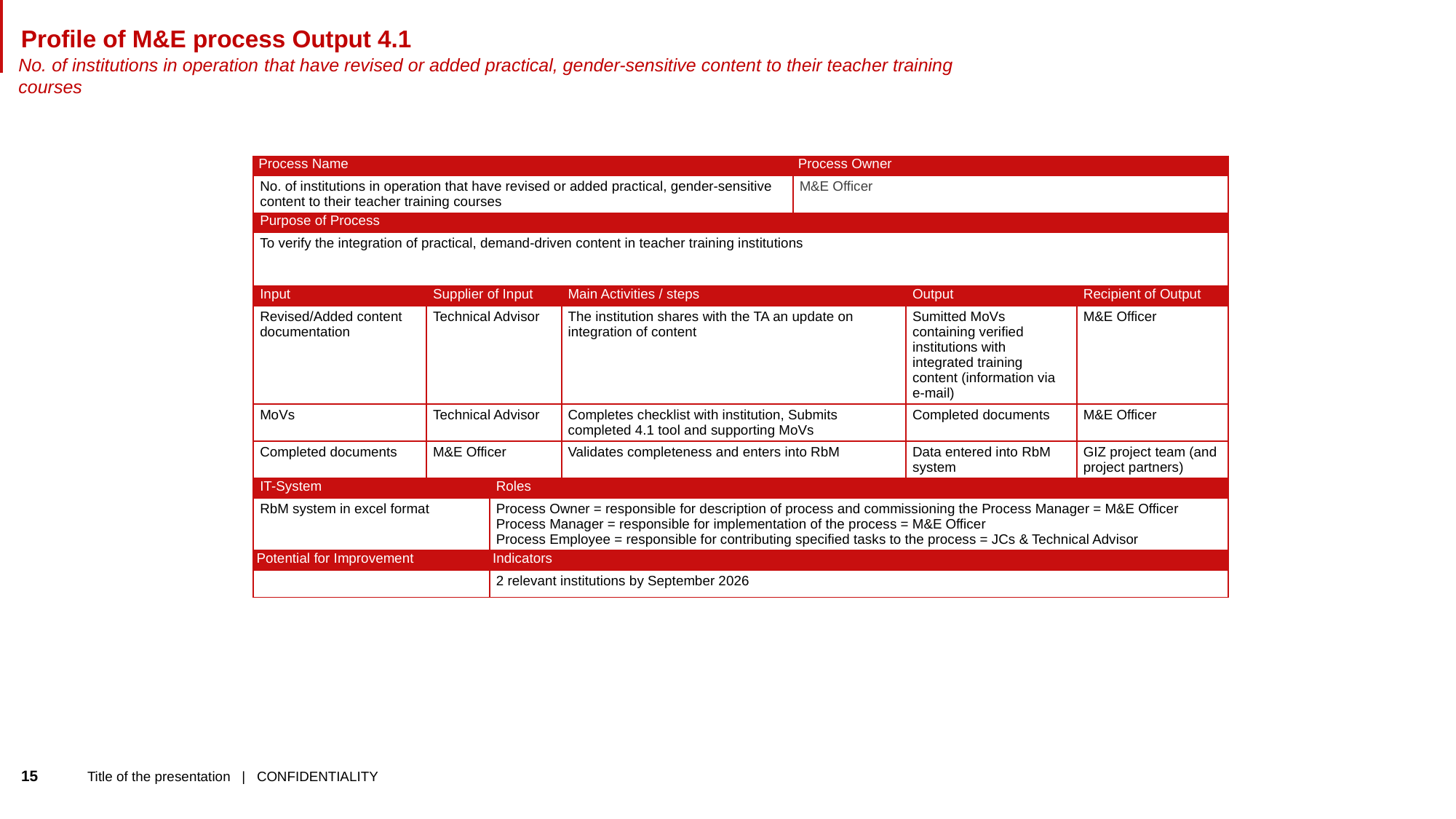

Profile of M&E process Output 4.1
No. of institutions in operation that have revised or added practical, gender-sensitive content to their teacher training courses
| Process Name |  |  |  | Process Owner |  |  |
| --- | --- | --- | --- | --- | --- | --- |
| No. of institutions in operation that have revised or added practical, gender-sensitive content to their teacher training courses |  |  |  | M&E Officer |  |  |
| Purpose of Process |  |  |  |  |  |  |
| To verify the integration of practical, demand-driven content in teacher training institutions |  |  |  |  |  |  |
| Input | Supplier of Input |  | Main Activities / steps |  | Output | Recipient of Output |
| Revised/Added content documentation | Technical Advisor |  | The institution shares with the TA an update on integration of content |  | Sumitted MoVs containing verified institutions with integrated training content (information via e-mail) | M&E Officer |
| MoVs | Technical Advisor |  | Completes checklist with institution, Submits completed 4.1 tool and supporting MoVs |  | Completed documents | M&E Officer |
| Completed documents | M&E Officer |  | Validates completeness and enters into RbM |  | Data entered into RbM system | GIZ project team (and project partners) |
| IT-System |  | Roles |  |  |  |  |
| RbM system in excel format |  | Process Owner = responsible for description of process and commissioning the Process Manager = M&E Officer Process Manager = responsible for implementation of the process = M&E Officer Process Employee = responsible for contributing specified tasks to the process = JCs & Technical Advisor |  |  |  |  |
| Potential for Improvement |  | Indicators |  |  |  |  |
|  |  | 2 relevant institutions by September 2026 |  |  |  |  |
15
Title of the presentation   |   CONFIDENTIALITY